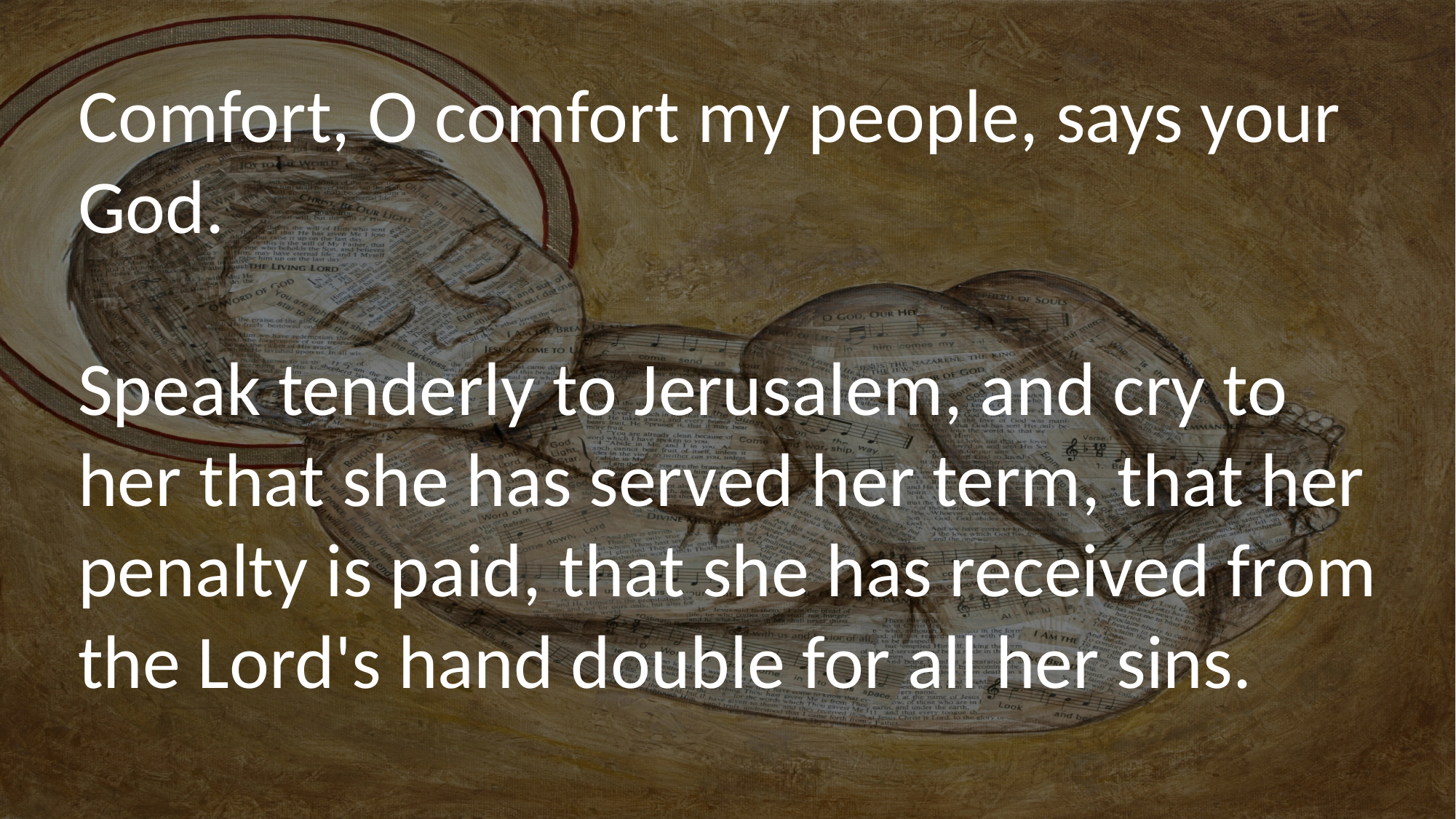

Comfort, O comfort my people, says your God.

Speak tenderly to Jerusalem, and cry to her that she has served her term, that her penalty is paid, that she has received from the Lord's hand double for all her sins.